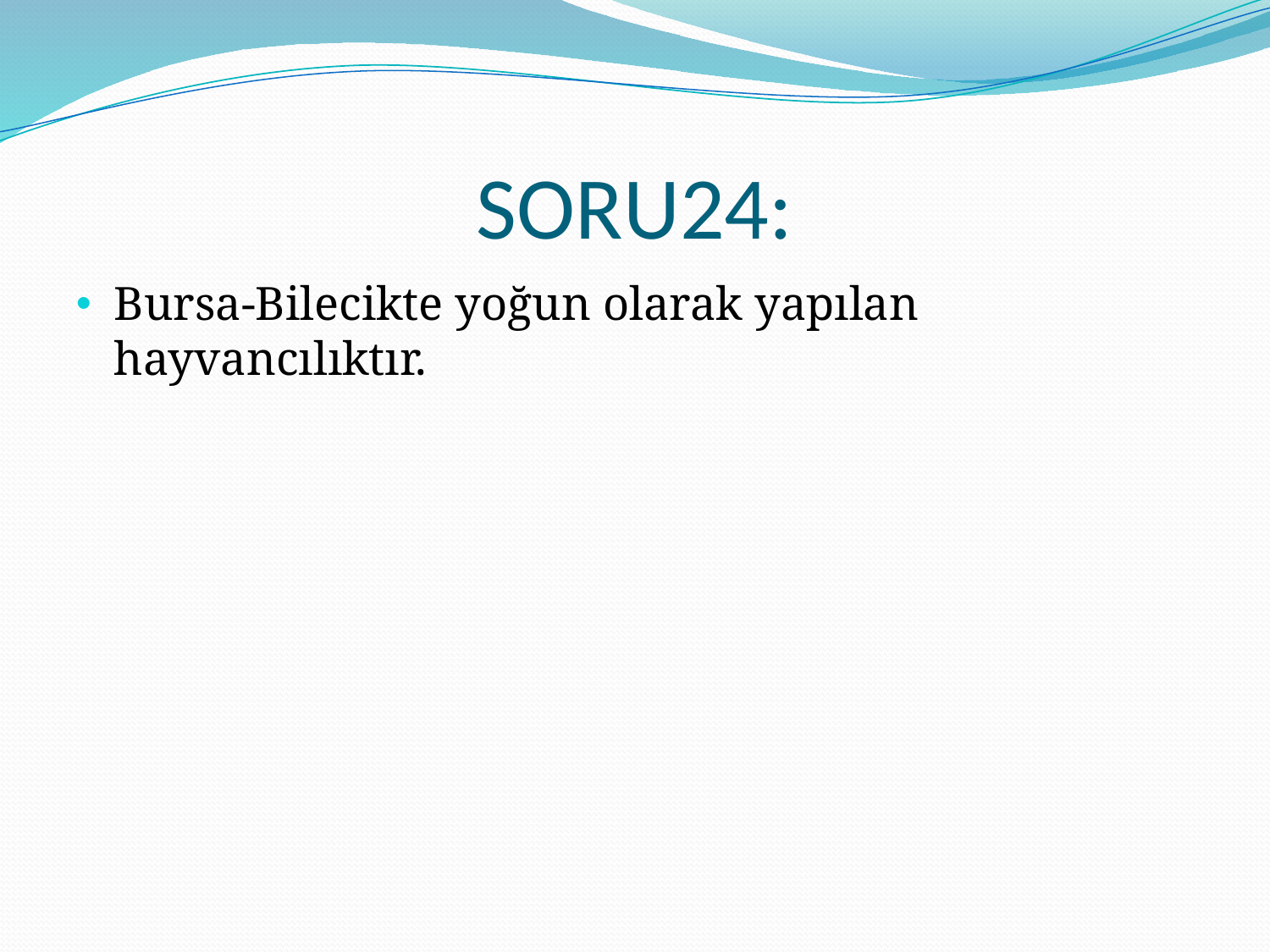

# SORU24:
Bursa-Bilecikte yoğun olarak yapılan hayvancılıktır.